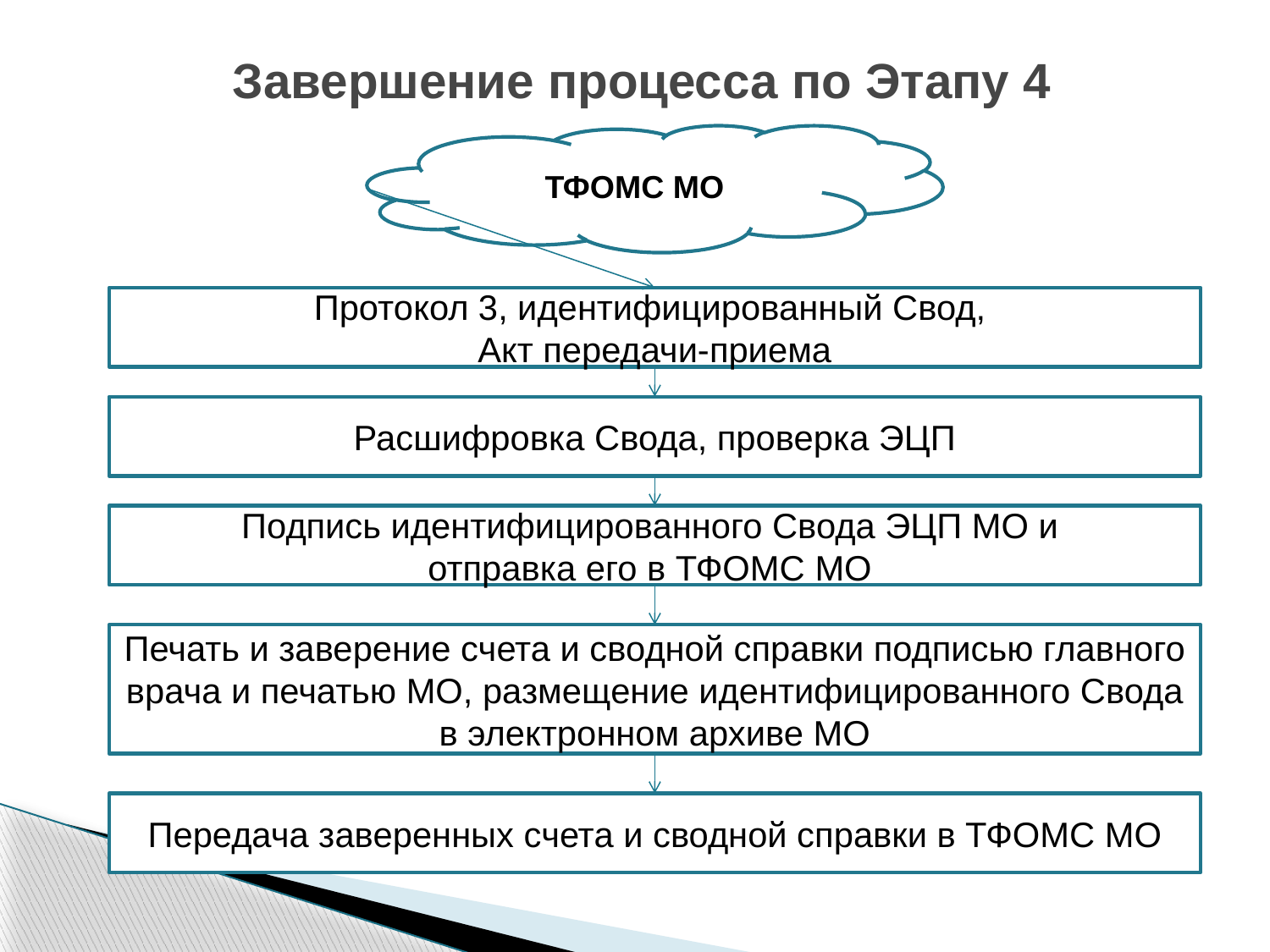

# Завершение процесса по Этапу 4
ТФОМС МО
Протокол 3, идентифицированный Свод,
Акт передачи-приема
Расшифровка Свода, проверка ЭЦП
Подпись идентифицированного Свода ЭЦП МО и
отправка его в ТФОМС МО
Печать и заверение счета и сводной справки подписью главного врача и печатью МО, размещение идентифицированного Свода в электронном архиве МО
Передача заверенных счета и сводной справки в ТФОМС МО